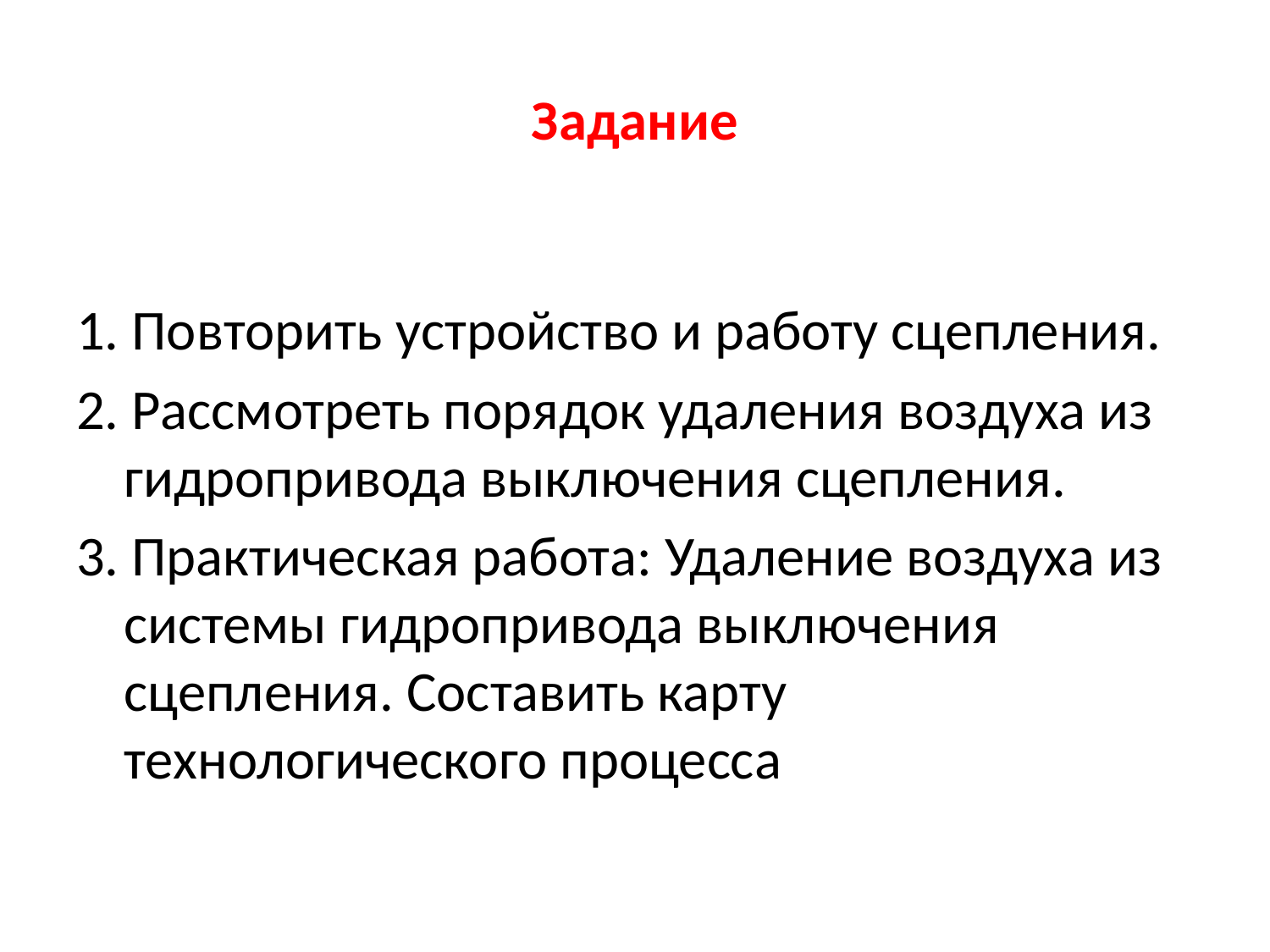

# Задание
1. Повторить устройство и работу сцепления.
2. Рассмотреть порядок удаления воздуха из гидропривода выключения сцепления.
3. Практическая работа: Удаление воздуха из системы гидропривода выключения сцепления. Составить карту технологического процесса